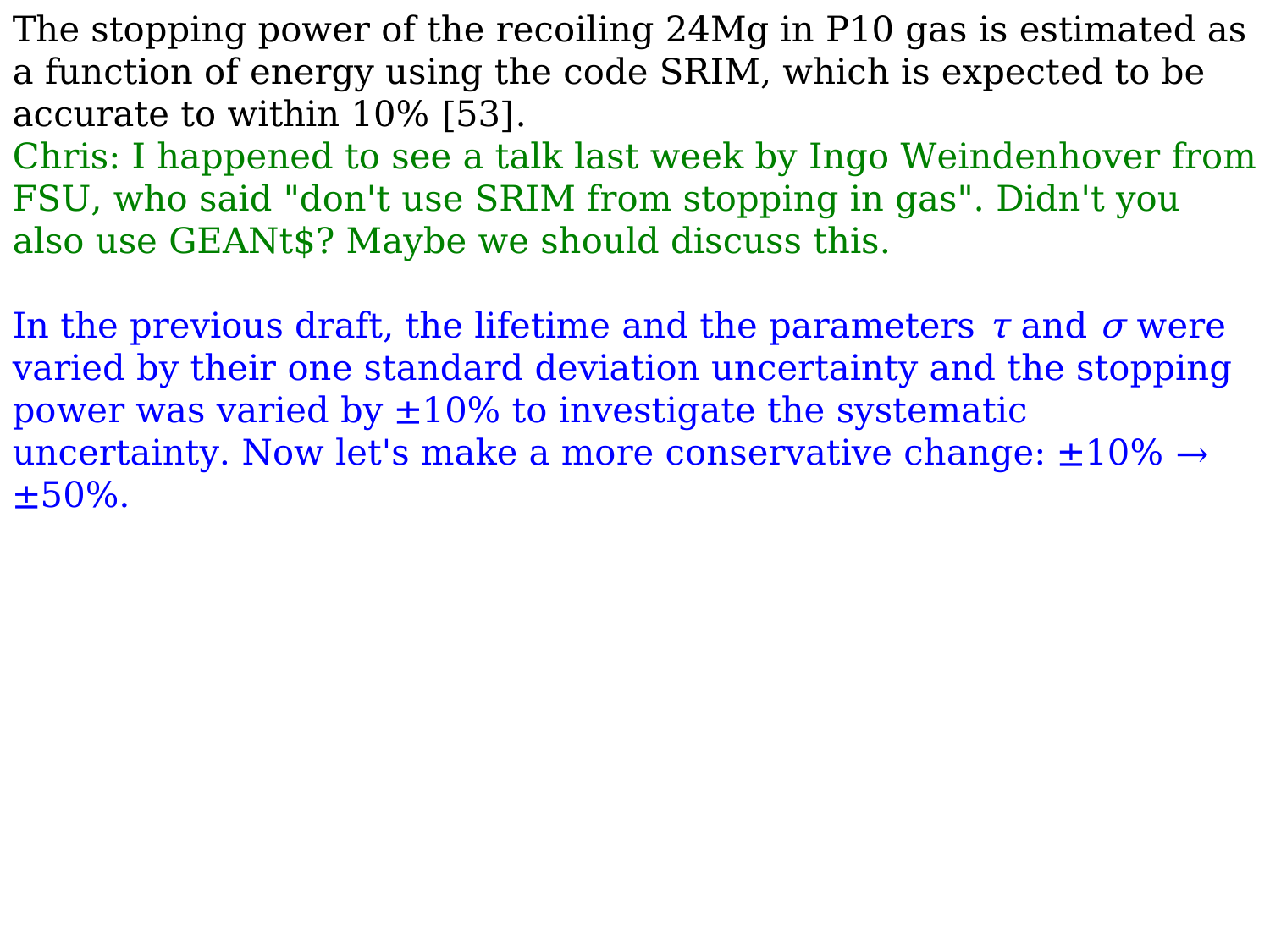

The stopping power of the recoiling 24Mg in P10 gas is estimated as a function of energy using the code SRIM, which is expected to be accurate to within 10% [53].
Chris: I happened to see a talk last week by Ingo Weindenhover from FSU, who said "don't use SRIM from stopping in gas". Didn't you also use GEANt$? Maybe we should discuss this.

In the previous draft, the lifetime and the parameters τ and σ were varied by their one standard deviation uncertainty and the stopping power was varied by ±10% to investigate the systematic uncertainty. Now let's make a more conservative change: ±10% → ±50%.